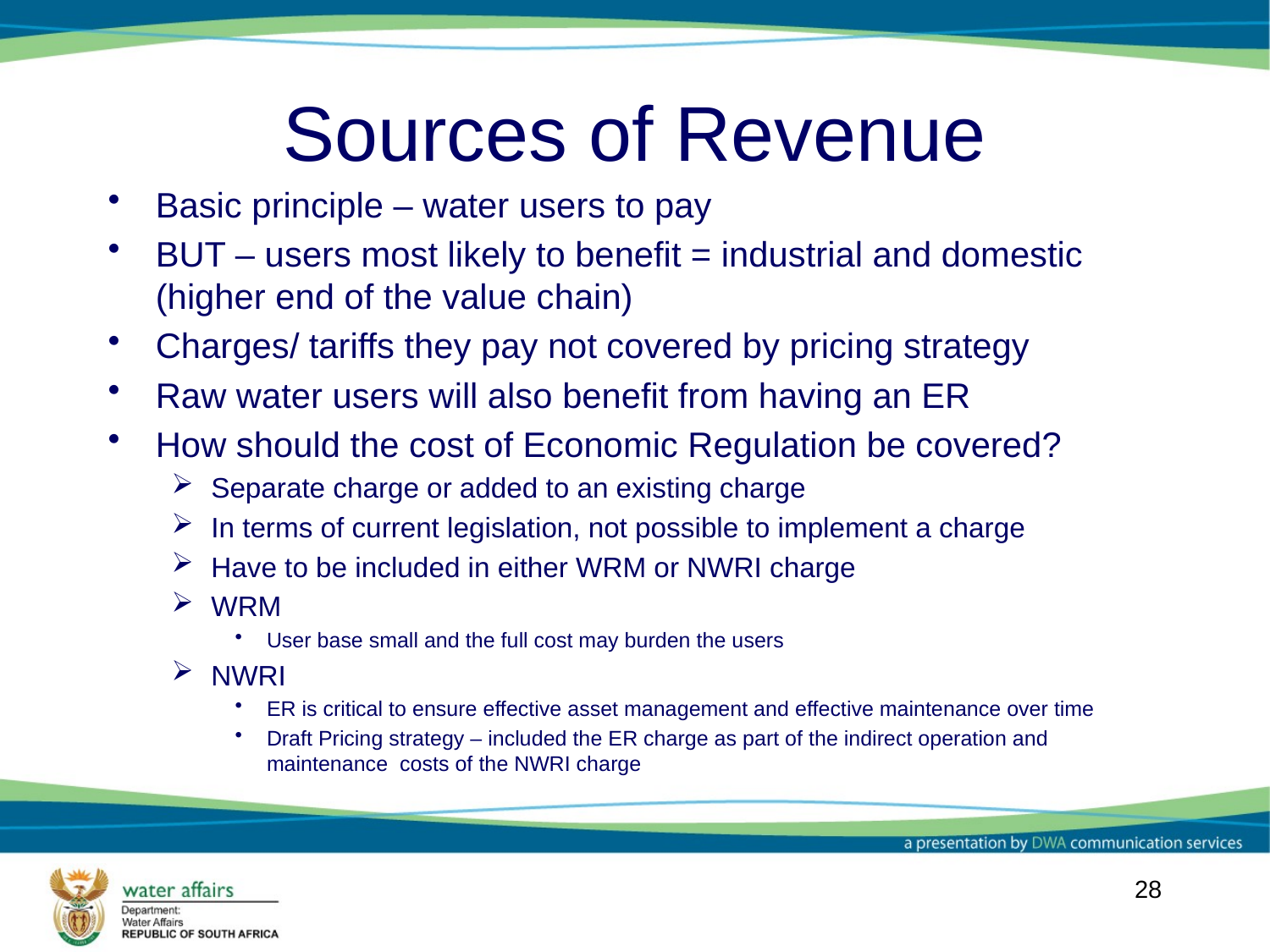

# Sources of Revenue
Basic principle – water users to pay
BUT – users most likely to benefit = industrial and domestic (higher end of the value chain)
Charges/ tariffs they pay not covered by pricing strategy
Raw water users will also benefit from having an ER
How should the cost of Economic Regulation be covered?
Separate charge or added to an existing charge
In terms of current legislation, not possible to implement a charge
Have to be included in either WRM or NWRI charge
WRM
User base small and the full cost may burden the users
NWRI
ER is critical to ensure effective asset management and effective maintenance over time
Draft Pricing strategy – included the ER charge as part of the indirect operation and maintenance  costs of the NWRI charge
28